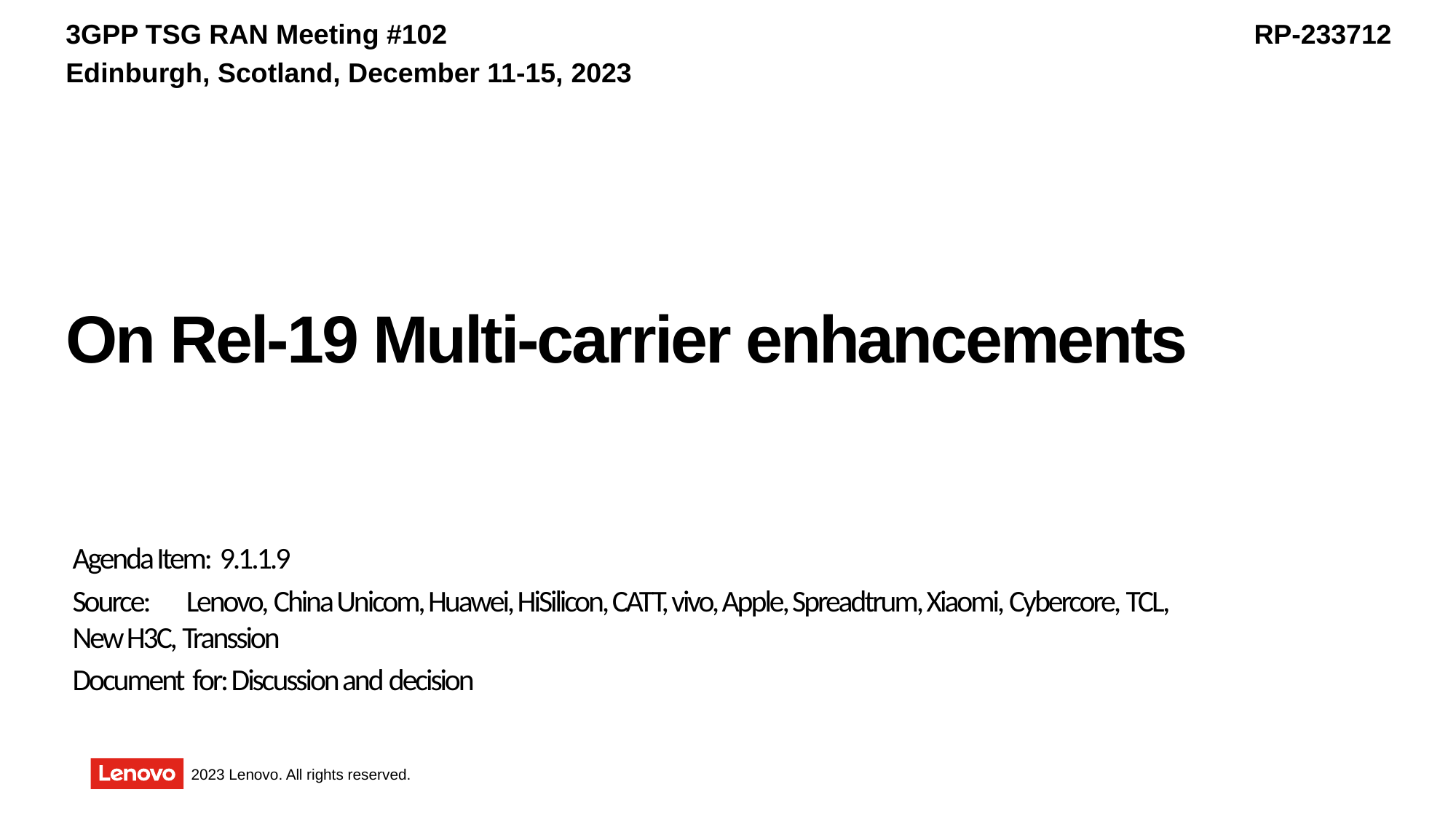

3GPP TSG RAN Meeting #102
Edinburgh, Scotland, December 11-15, 2023
RP-233712
# On Rel-19 Multi-carrier enhancements
Agenda Item:  9.1.1.9
Source:	 Lenovo, China Unicom, Huawei, HiSilicon, CATT, vivo, Apple, Spreadtrum, Xiaomi, Cybercore, TCL, New H3C, Transsion
Document  for: Discussion and decision